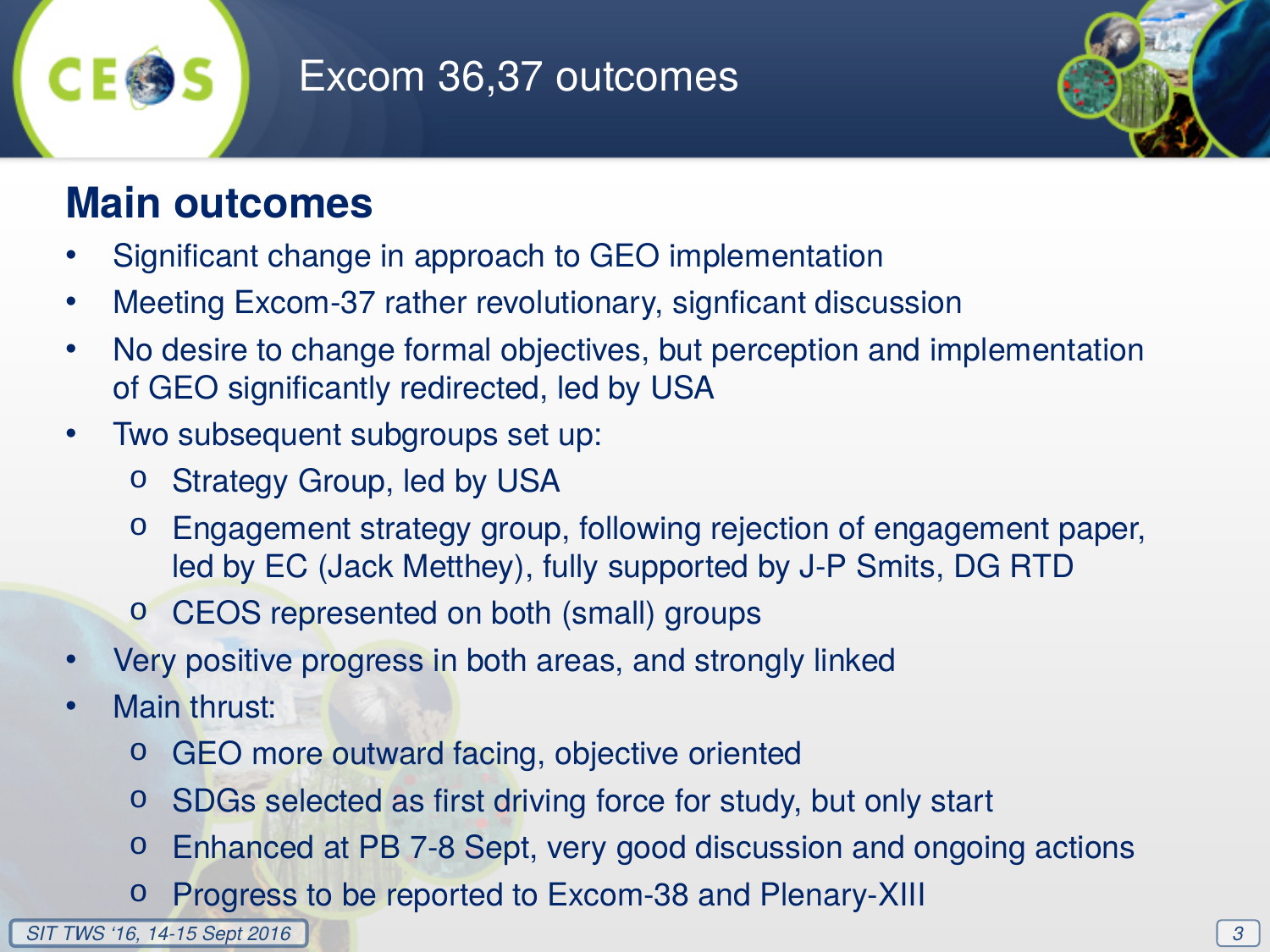

Excom 36,37 outcomes
Main outcomes
Significant change in approach to GEO implementation
Meeting Excom-37 rather revolutionary, signficant discussion
No desire to change formal objectives, but perception and implementation of GEO significantly redirected, led by USA
Two subsequent subgroups set up:
Strategy Group, led by USA
Engagement strategy group, following rejection of engagement paper, led by EC (Jack Metthey), fully supported by J-P Smits, DG RTD
CEOS represented on both (small) groups
Very positive progress in both areas, and strongly linked
Main thrust:
GEO more outward facing, objective oriented
SDGs selected as first driving force for study, but only start
Enhanced at PB 7-8 Sept, very good discussion and ongoing actions
Progress to be reported to Excom-38 and Plenary-XIII

3